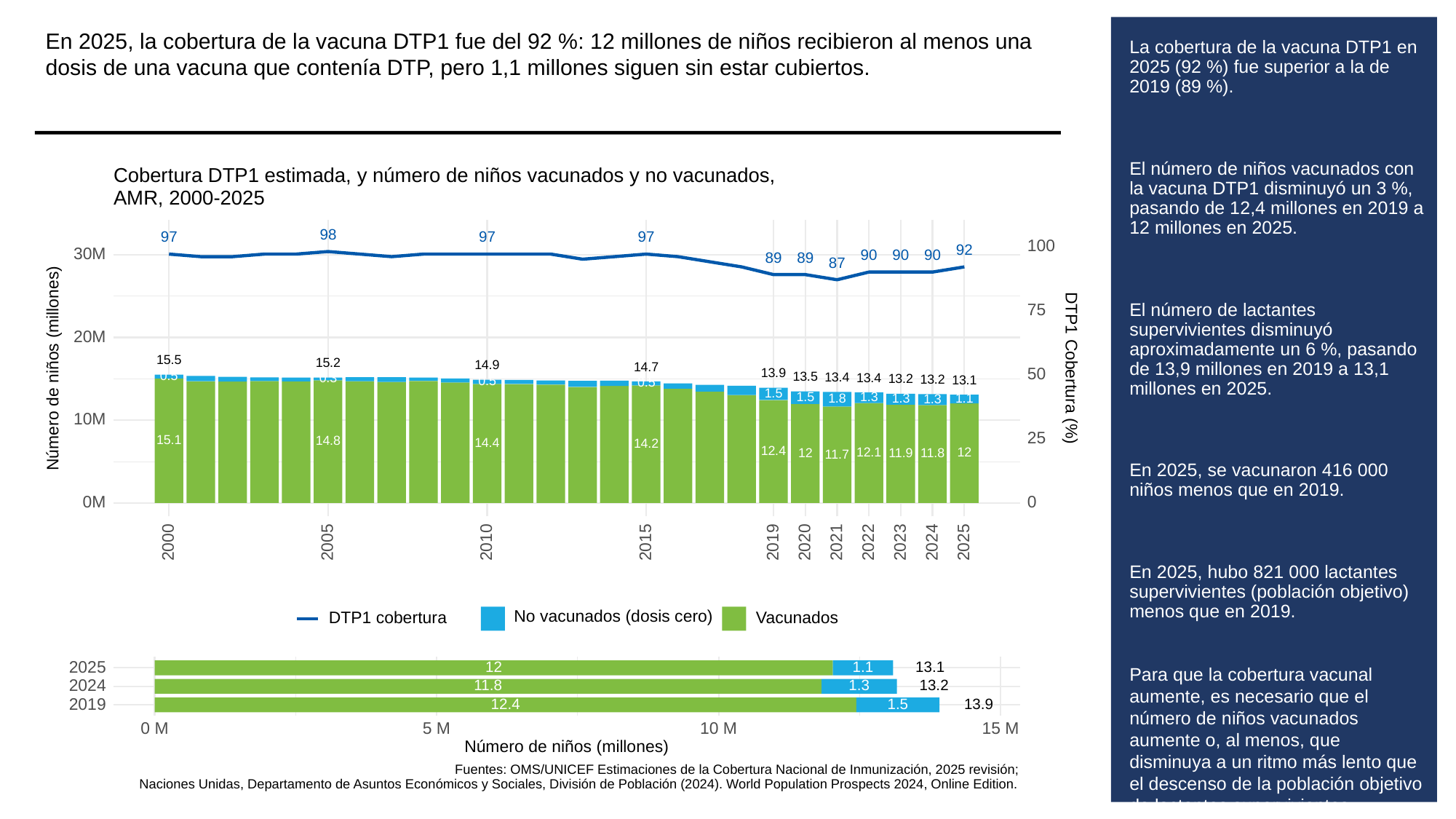

En 2025, la cobertura de la vacuna DTP1 fue del 92 %: 12 millones de niños recibieron al menos una dosis de una vacuna que contenía DTP, pero 1,1 millones siguen sin estar cubiertos.
# La cobertura de la vacuna DTP1 en 2025 (92 %) fue superior a la de 2019 (89 %).

El número de niños vacunados con la vacuna DTP1 disminuyó un 3 %, pasando de 12,4 millones en 2019 a 12 millones en 2025.

El número de lactantes supervivientes disminuyó aproximadamente un 6 %, pasando de 13,9 millones en 2019 a 13,1 millones en 2025.

En 2025, se vacunaron 416 000 niños menos que en 2019.

En 2025, hubo 821 000 lactantes supervivientes (población objetivo) menos que en 2019.

Para que la cobertura vacunal aumente, es necesario que el número de niños vacunados aumente o, al menos, que disminuya a un ritmo más lento que el descenso de la población objetivo de lactantes supervivientes.

Cobertura DTP1 estimada, y número de niños vacunados y no vacunados,
AMR, 2000-2025

98
97
97
97
100
92
30M
90
90
90

89
89

87

75
20M

15.5
15.2
Número de niños (millones)
DTP1 Cobertura (%)
14.9
14.7
50
13.9
0.5
13.5
13.4
13.4
0.3

13.2
13.2

13.1

0.5

0.5

1.5

1.3
1.5

1.1
1.3
1.8

1.3

10M

25
15.1
14.8
14.4
14.2
12.4
12.1
12
12
11.9
11.8
11.7

0M
0

2023
2000
2005
2010
2015
2019
2020
2021
2022
2024
2025

No vacunados (dosis cero)
DTP1 cobertura
Vacunados

2025
13.1
12
1.1

2024
1.3
13.2
11.8

2019
13.9
1.5
12.4

0 M
10 M
15 M
5 M
Número de niños (millones)
Fuentes: OMS/UNICEF Estimaciones de la Cobertura Nacional de Inmunización, 2025 revisión;
Naciones Unidas, Departamento de Asuntos Económicos y Sociales, División de Población (2024). World Population Prospects 2024, Online Edition.